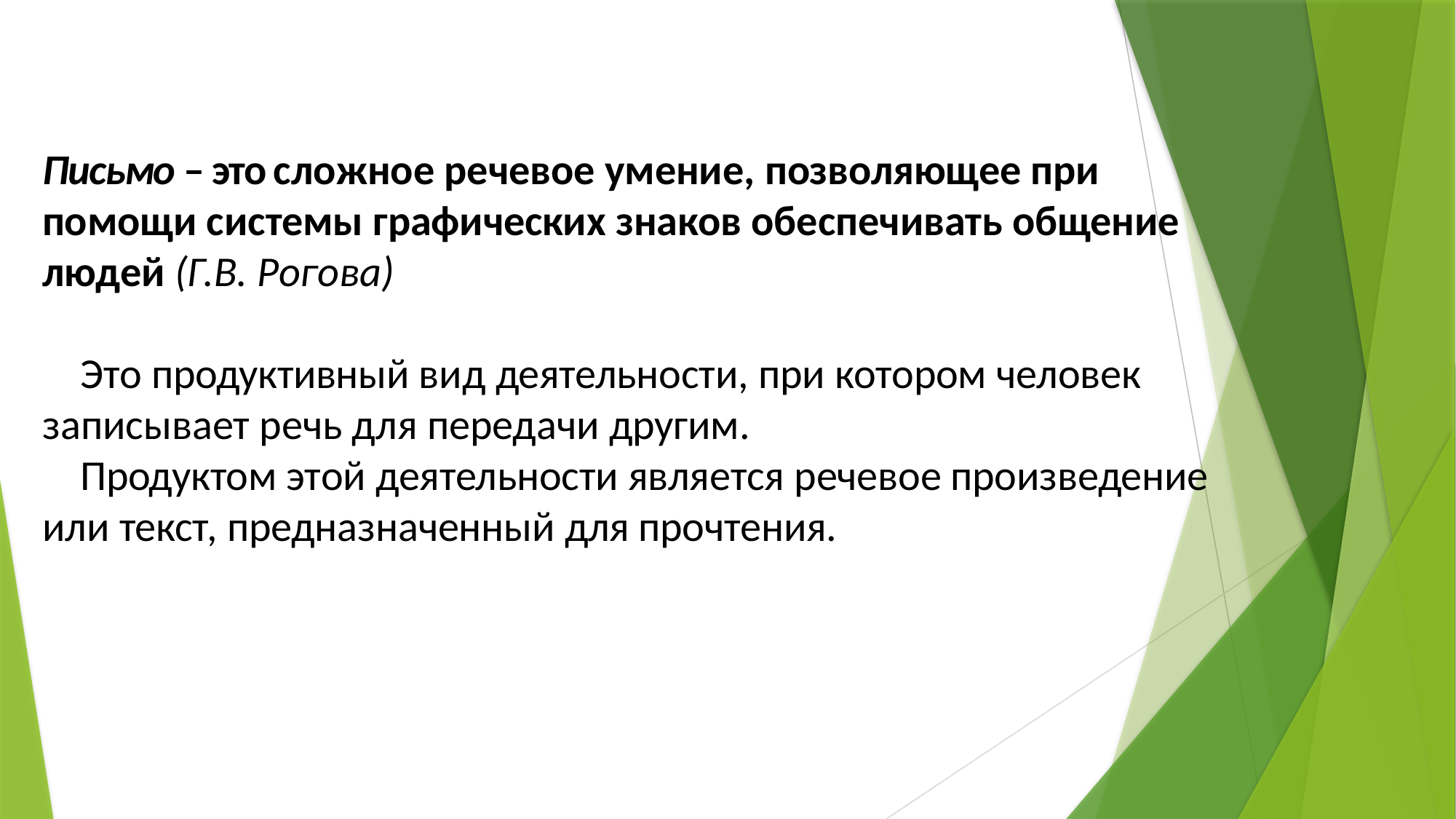

Письмо – это сложное речевое умение, позволяющее при помощи системы графических знаков обеспечивать общение
людей (Г.В. Рогова)

    Это продуктивный вид деятельности, при котором человек записывает речь для передачи другим.
    Продуктом этой деятельности является речевое произведение или текст, предназначенный для прочтения.